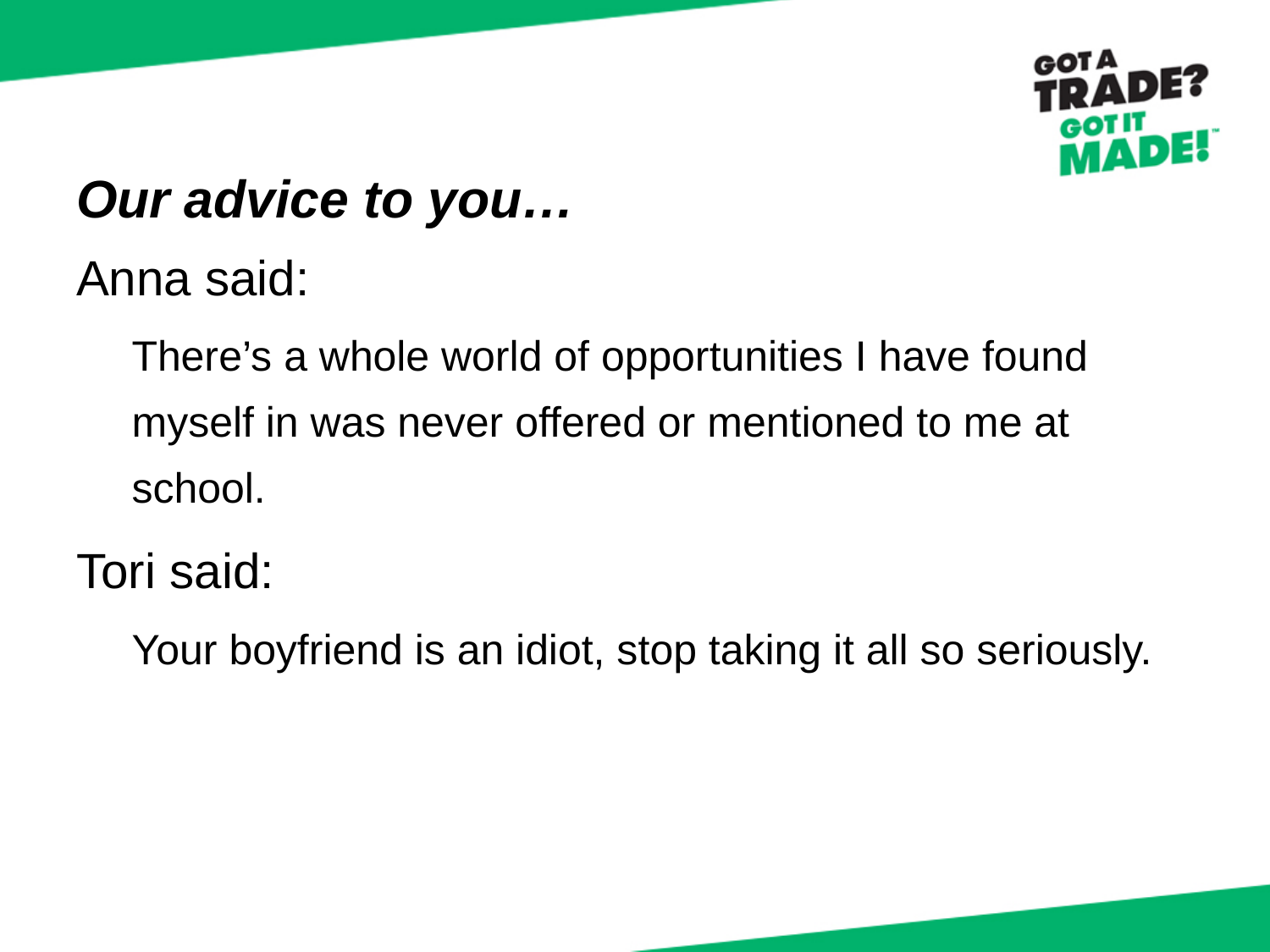

# Our advice to you…
Anna said:
There’s a whole world of opportunities I have found myself in was never offered or mentioned to me at school.
Tori said:
Your boyfriend is an idiot, stop taking it all so seriously.